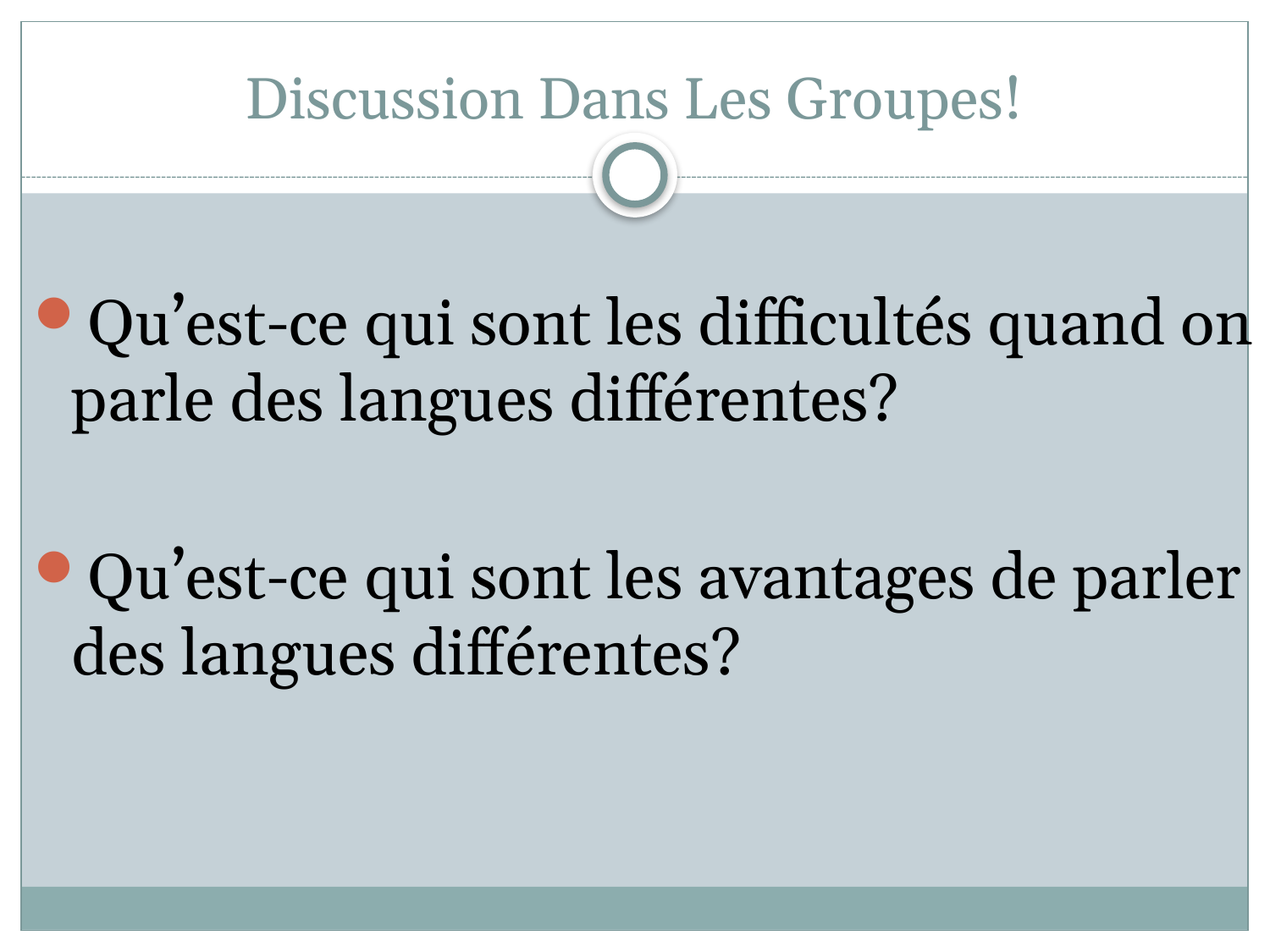

# Discussion Dans Les Groupes!

Qu’est-ce qui sont les difficultés quand on parle des langues différentes?

Qu’est-ce qui sont les avantages de parler des langues différentes?